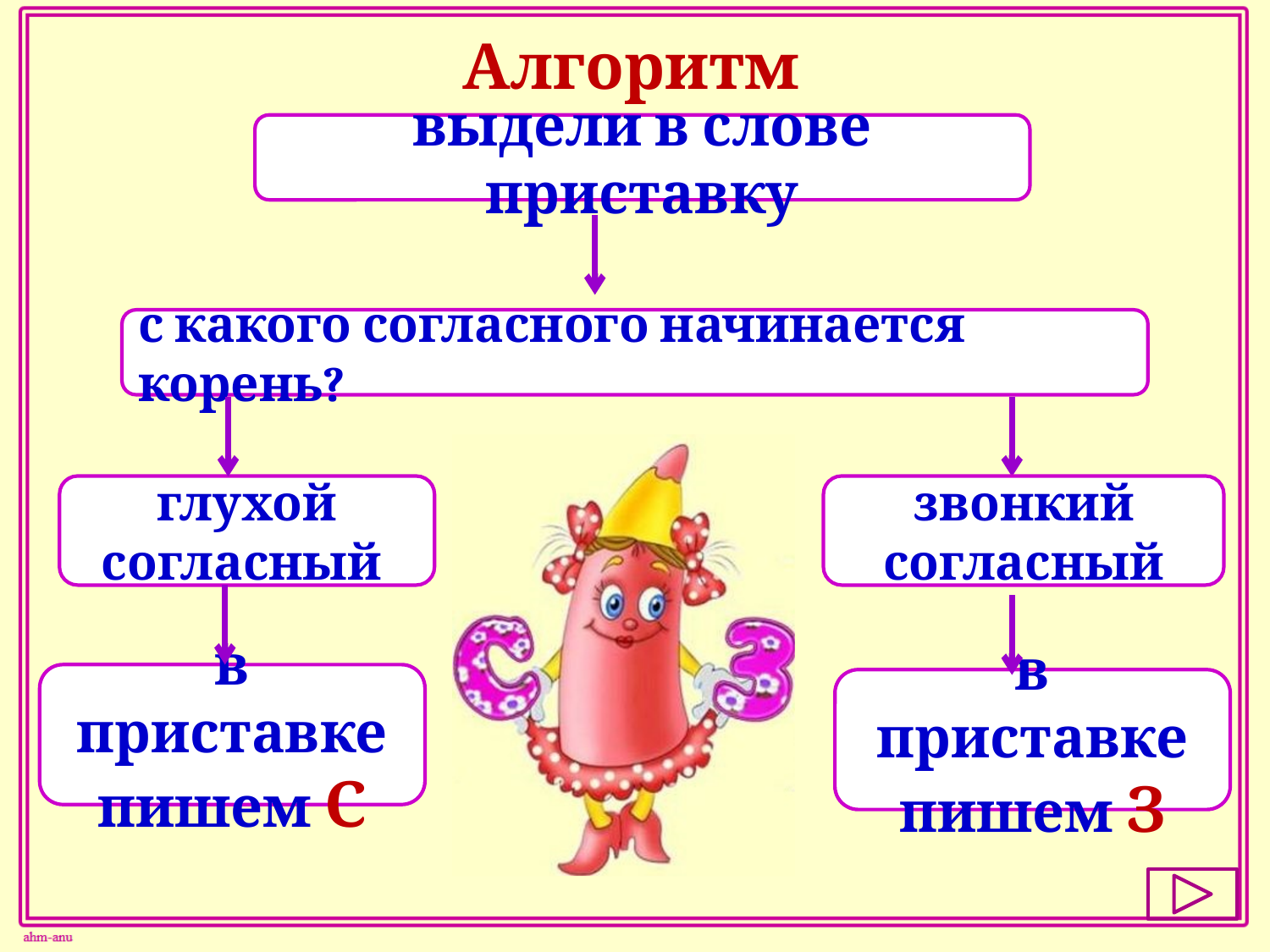

Алгоритм
выдели в слове приставку
с какого согласного начинается корень?
глухой согласный
звонкий согласный
в приставке пишем С
в приставке пишем З